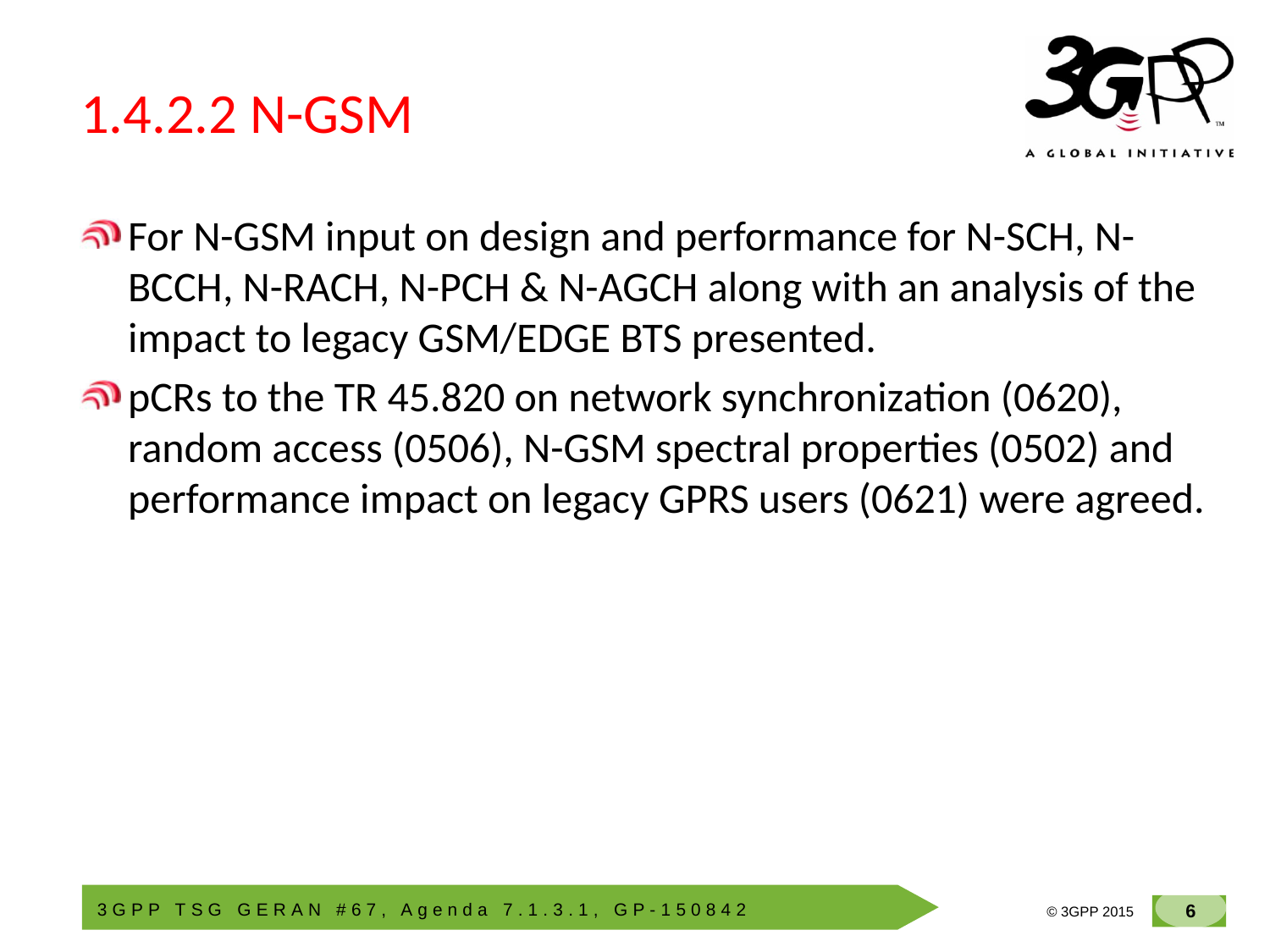

# 1.4.2.2 N-GSM
For N-GSM input on design and performance for N-SCH, N-BCCH, N-RACH, N-PCH & N-AGCH along with an analysis of the impact to legacy GSM/EDGE BTS presented.
pCRs to the TR 45.820 on network synchronization (0620), random access (0506), N-GSM spectral properties (0502) and performance impact on legacy GPRS users (0621) were agreed.